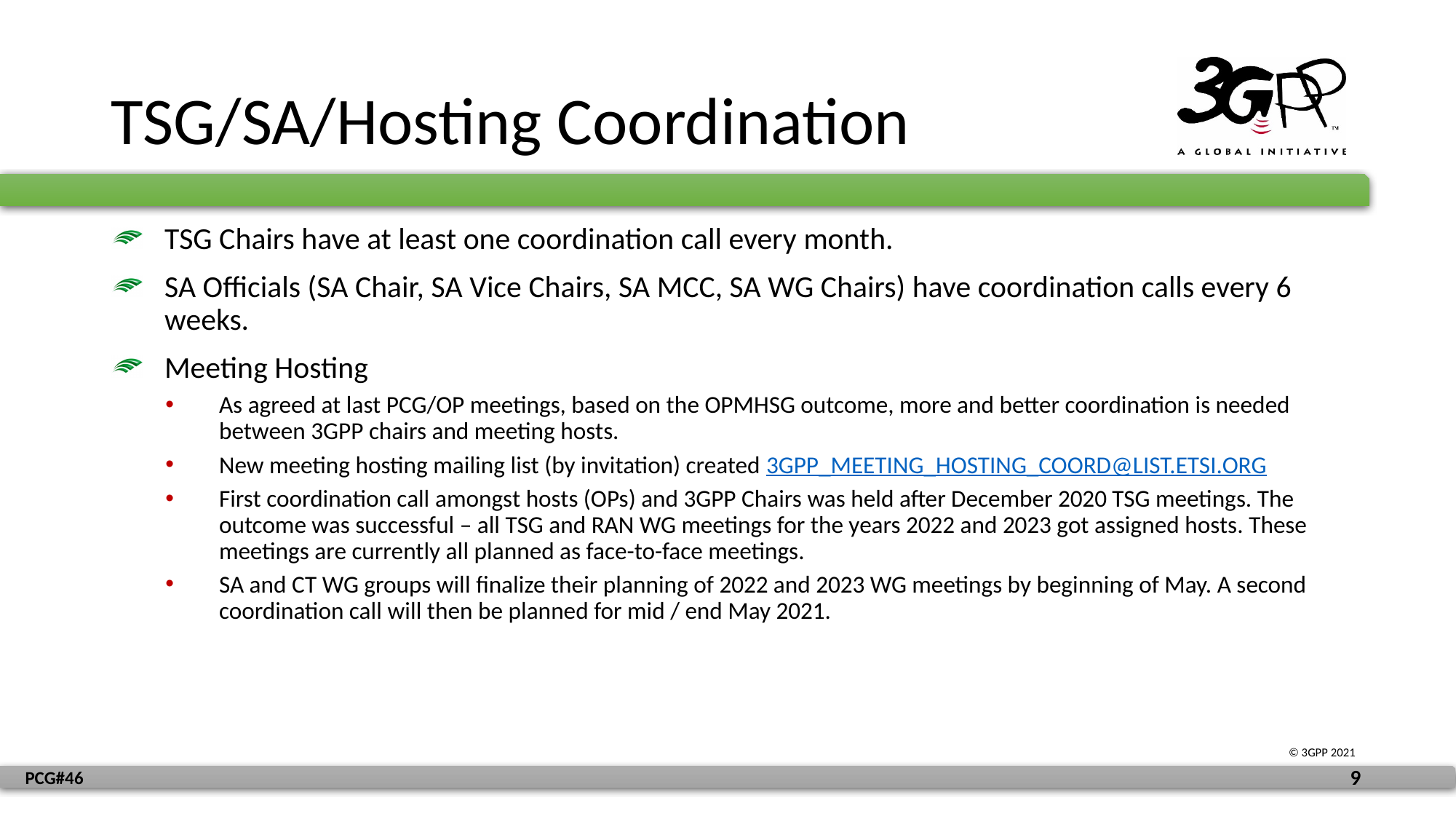

# TSG/SA/Hosting Coordination
TSG Chairs have at least one coordination call every month.
SA Officials (SA Chair, SA Vice Chairs, SA MCC, SA WG Chairs) have coordination calls every 6 weeks.
Meeting Hosting
As agreed at last PCG/OP meetings, based on the OPMHSG outcome, more and better coordination is needed between 3GPP chairs and meeting hosts.
New meeting hosting mailing list (by invitation) created 3GPP_MEETING_HOSTING_COORD@LIST.ETSI.ORG
First coordination call amongst hosts (OPs) and 3GPP Chairs was held after December 2020 TSG meetings. The outcome was successful – all TSG and RAN WG meetings for the years 2022 and 2023 got assigned hosts. These meetings are currently all planned as face-to-face meetings.
SA and CT WG groups will finalize their planning of 2022 and 2023 WG meetings by beginning of May. A second coordination call will then be planned for mid / end May 2021.